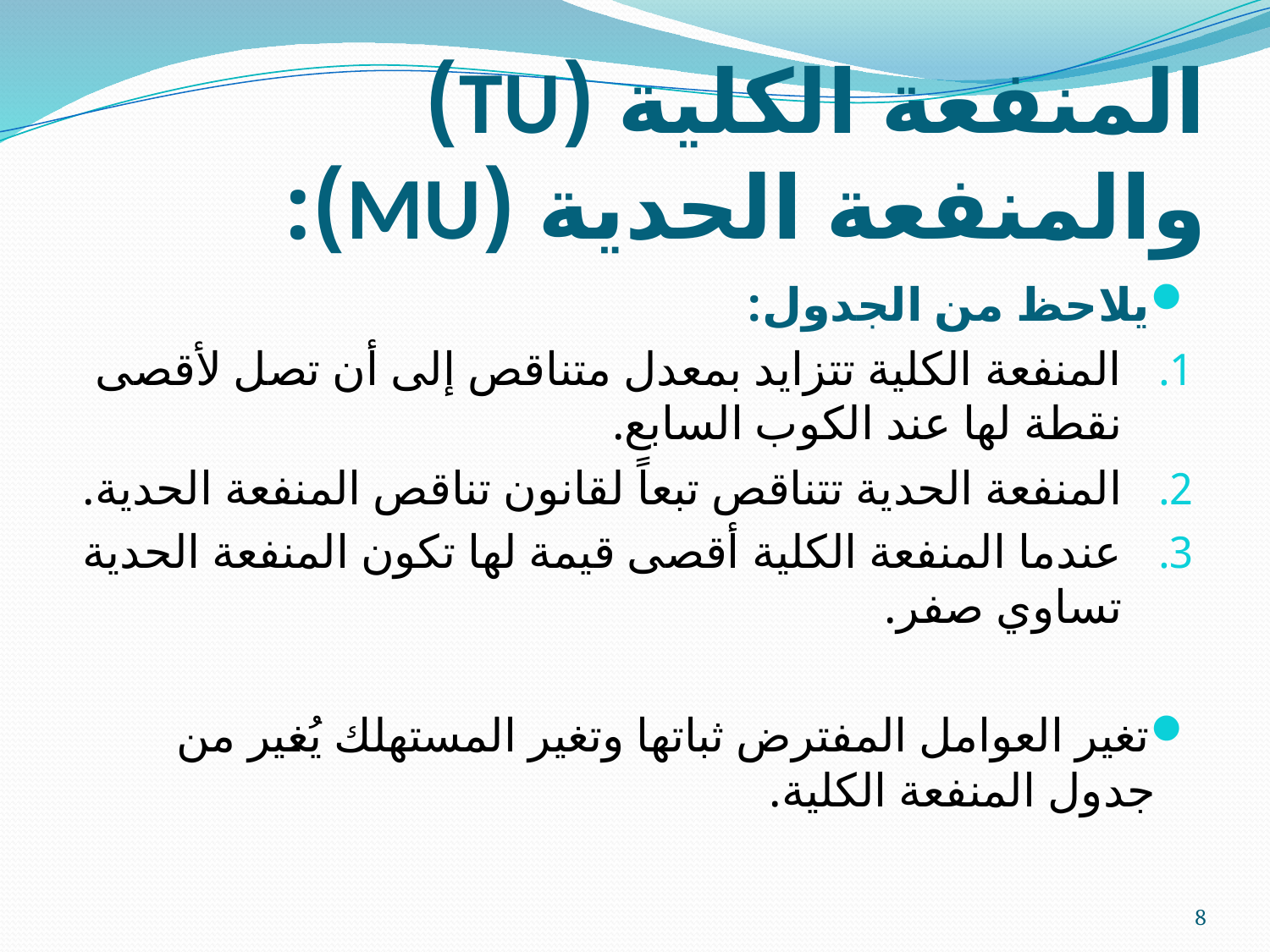

# المنفعة الكلية (TU) والمنفعة الحدية (MU):
يلاحظ من الجدول:
المنفعة الكلية تتزايد بمعدل متناقص إلى أن تصل لأقصى نقطة لها عند الكوب السابع.
المنفعة الحدية تتناقص تبعاً لقانون تناقص المنفعة الحدية.
عندما المنفعة الكلية أقصى قيمة لها تكون المنفعة الحدية تساوي صفر.

تغير العوامل المفترض ثباتها وتغير المستهلك يُغير من جدول المنفعة الكلية.
8